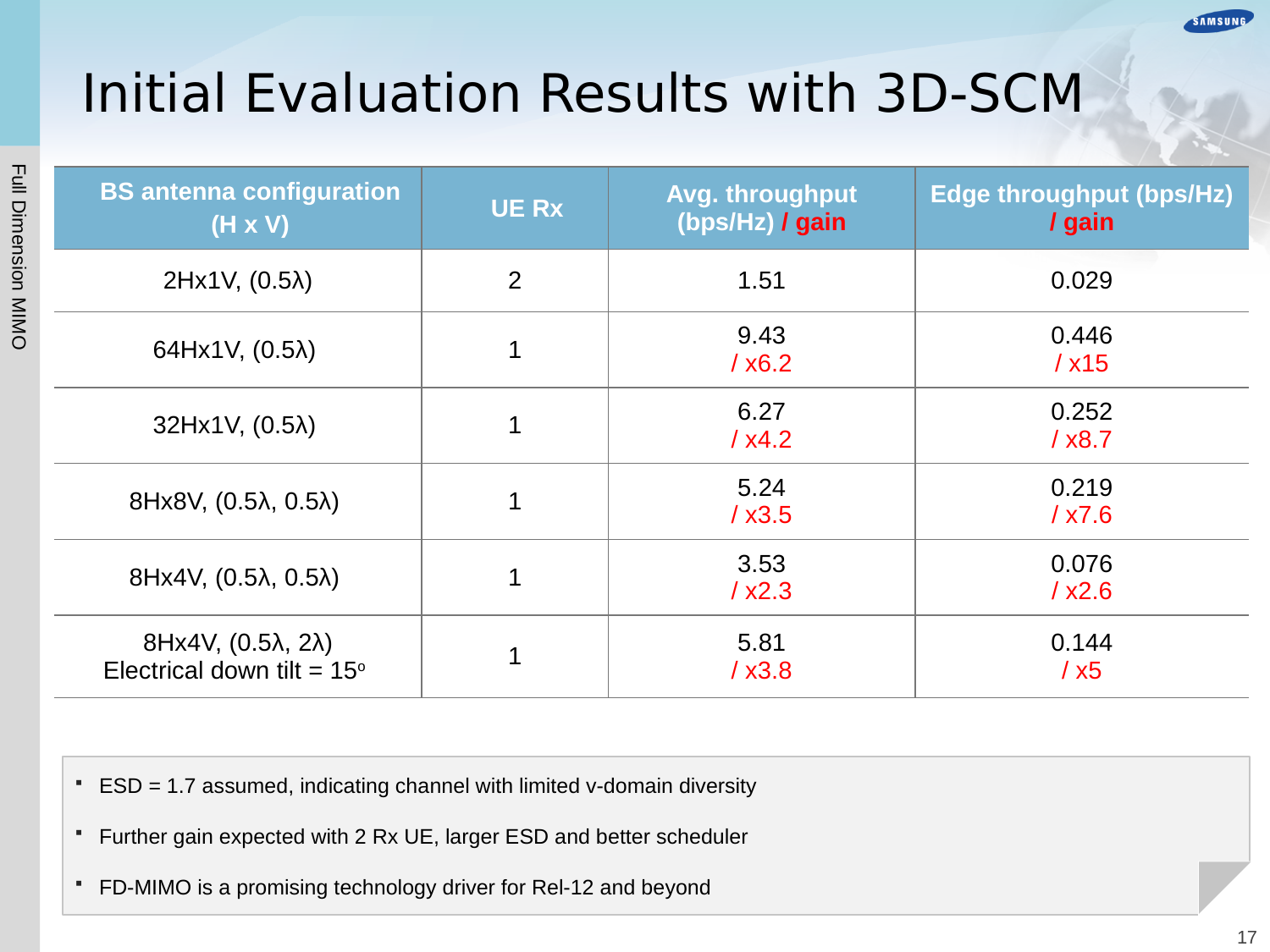

Initial Evaluation Results with 3D-SCM
| BS antenna configuration (H x V) | UE Rx | Avg. throughput (bps/Hz) / gain | Edge throughput (bps/Hz) / gain |
| --- | --- | --- | --- |
| 2Hx1V, (0.5λ) | 2 | 1.51 | 0.029 |
| 64Hx1V, (0.5λ) | 1 | 9.43 / x6.2 | 0.446 / x15 |
| 32Hx1V, (0.5λ) | 1 | 6.27 / x4.2 | 0.252 / x8.7 |
| 8Hx8V, (0.5λ, 0.5λ) | 1 | 5.24 / x3.5 | 0.219 / x7.6 |
| 8Hx4V, (0.5λ, 0.5λ) | 1 | 3.53 / x2.3 | 0.076 / x2.6 |
| 8Hx4V, (0.5λ, 2λ) Electrical down tilt = 15o | 1 | 5.81 / x3.8 | 0.144 / x5 |
Full Dimension MIMO
ESD = 1.7 assumed, indicating channel with limited v-domain diversity

Further gain expected with 2 Rx UE, larger ESD and better scheduler

FD-MIMO is a promising technology driver for Rel-12 and beyond

17